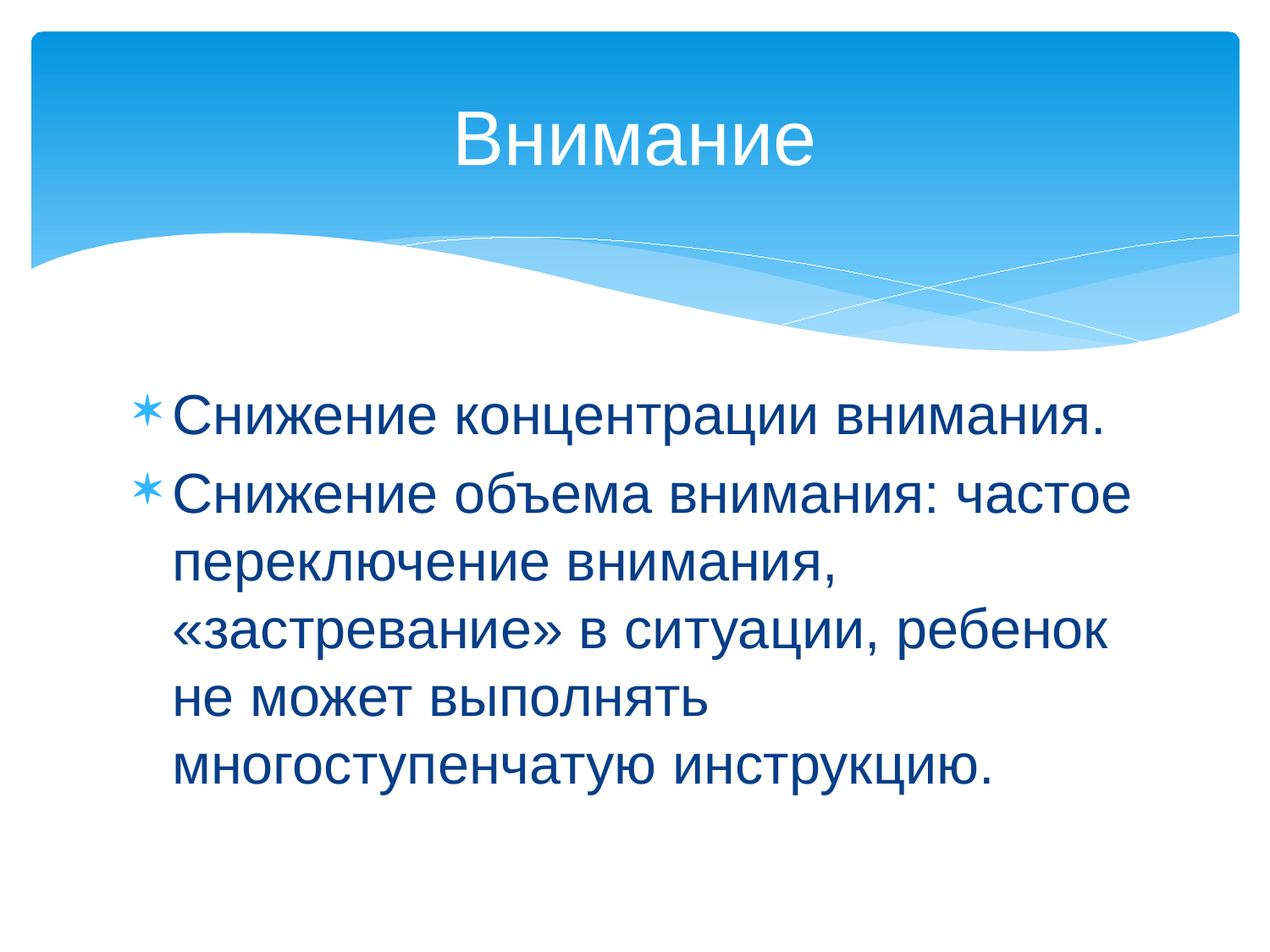

# Внимание
Снижение концентрации внимания.
Снижение объема внимания: частое переключение внимания, «застревание» в ситуации, ребенок не может выполнять многоступенчатую инструкцию.